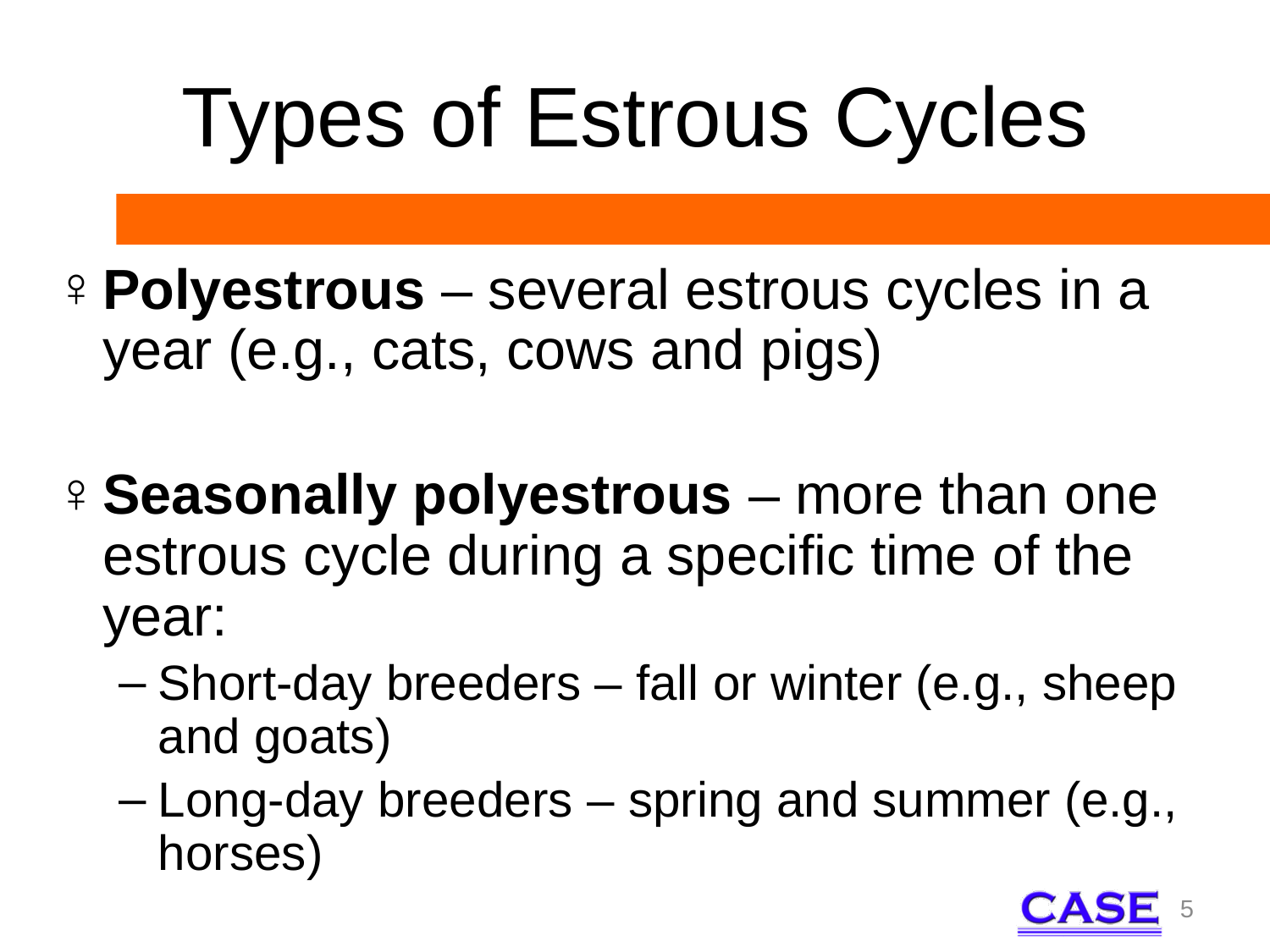

# Types of Estrous Cycles
Polyestrous – several estrous cycles in a year (e.g., cats, cows and pigs)

Seasonally polyestrous – more than one estrous cycle during a specific time of the year:
Short-day breeders – fall or winter (e.g., sheep and goats)
Long-day breeders – spring and summer (e.g., horses)
5